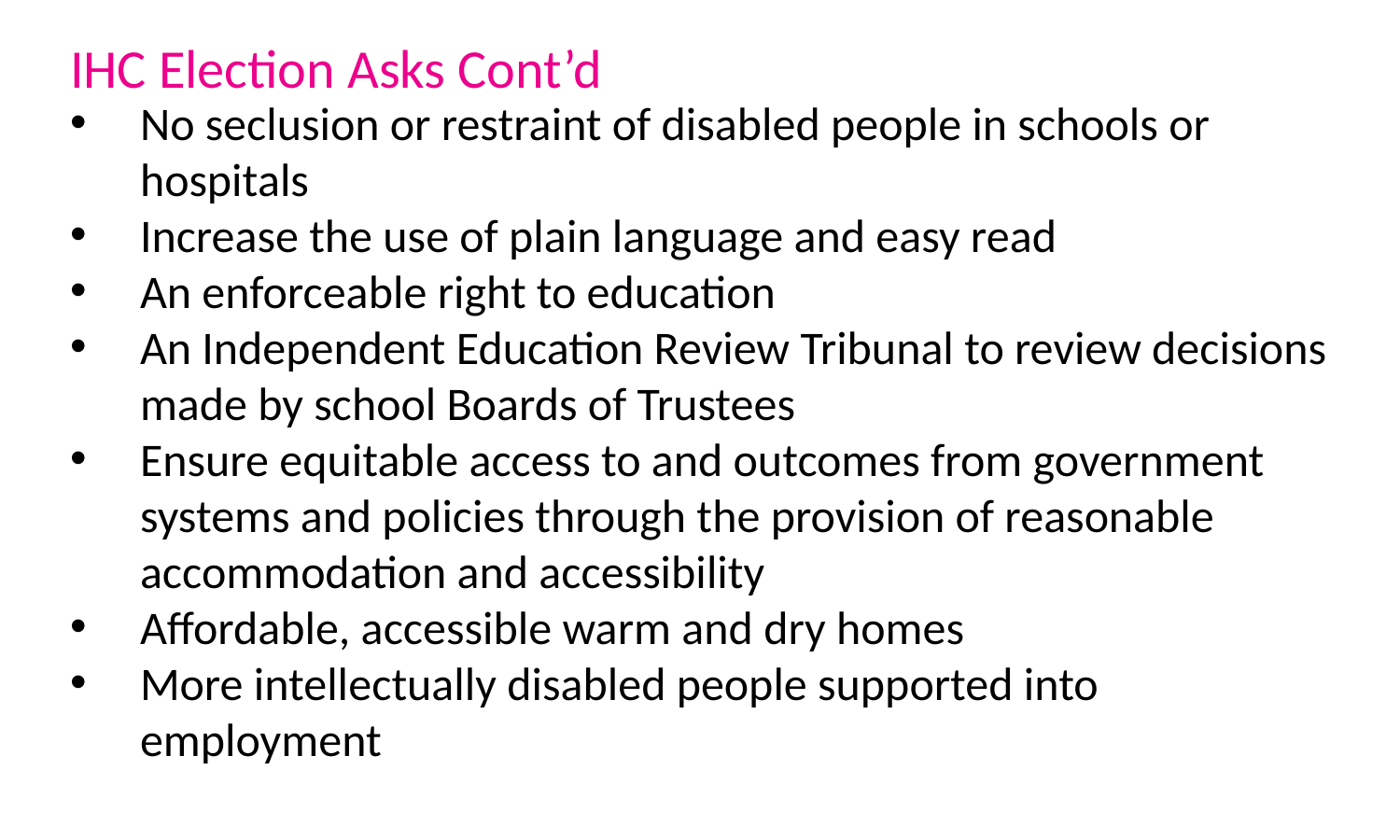

# IHC Election Asks Cont’d
No seclusion or restraint of disabled people in schools or hospitals
Increase the use of plain language and easy read
An enforceable right to education
An Independent Education Review Tribunal to review decisions made by school Boards of Trustees
Ensure equitable access to and outcomes from government systems and policies through the provision of reasonable accommodation and accessibility
Affordable, accessible warm and dry homes
More intellectually disabled people supported into employment